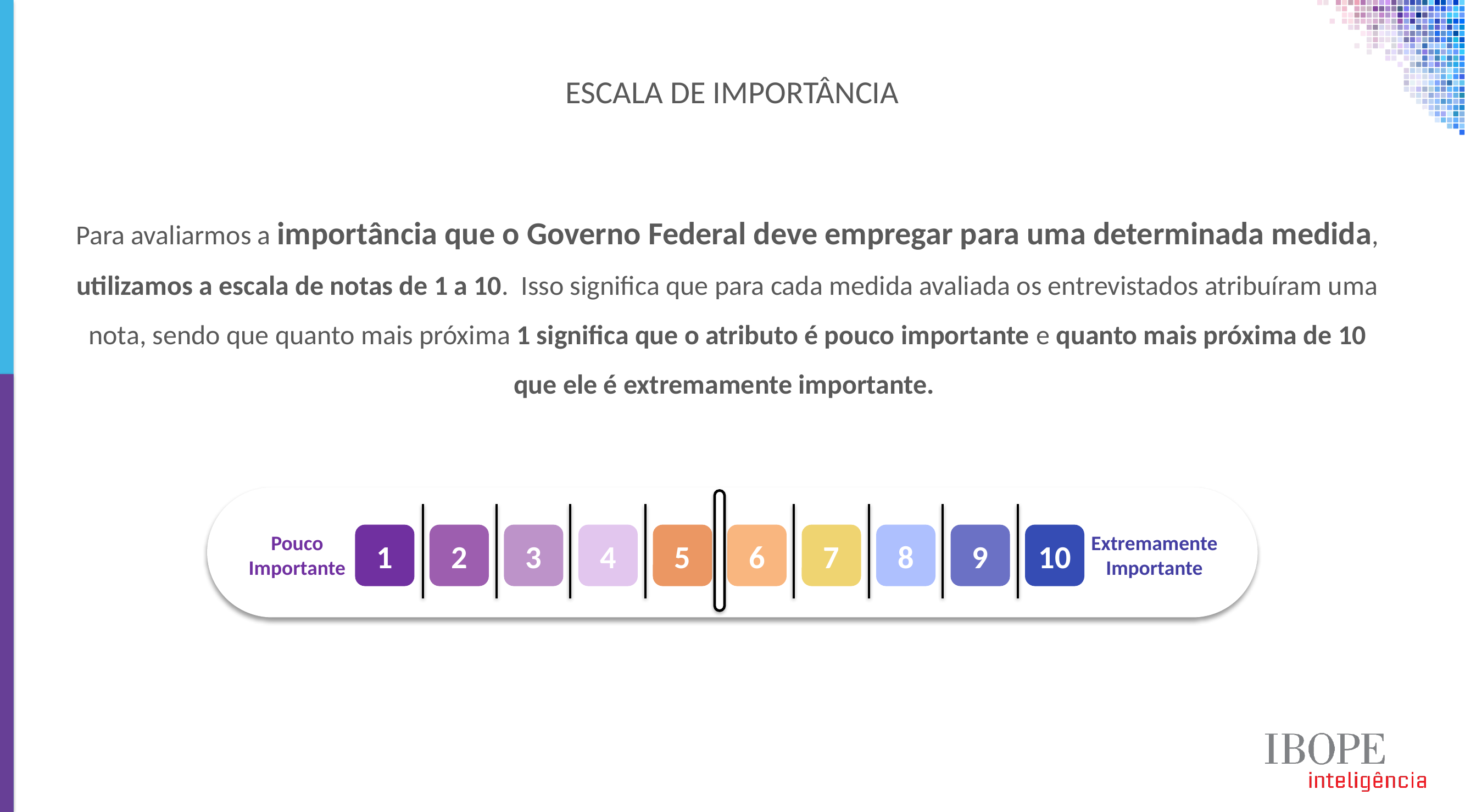

ESCALA DE IMPORTÂNCIA
Para avaliarmos a importância que o Governo Federal deve empregar para uma determinada medida, utilizamos a escala de notas de 1 a 10.  Isso significa que para cada medida avaliada os entrevistados atribuíram uma nota, sendo que quanto mais próxima 1 significa que o atributo é pouco importante e quanto mais próxima de 10 que ele é extremamente importante.

1
2
3
4
5
6
7
8
9
10
Pouco Importante
Extremamente Importante